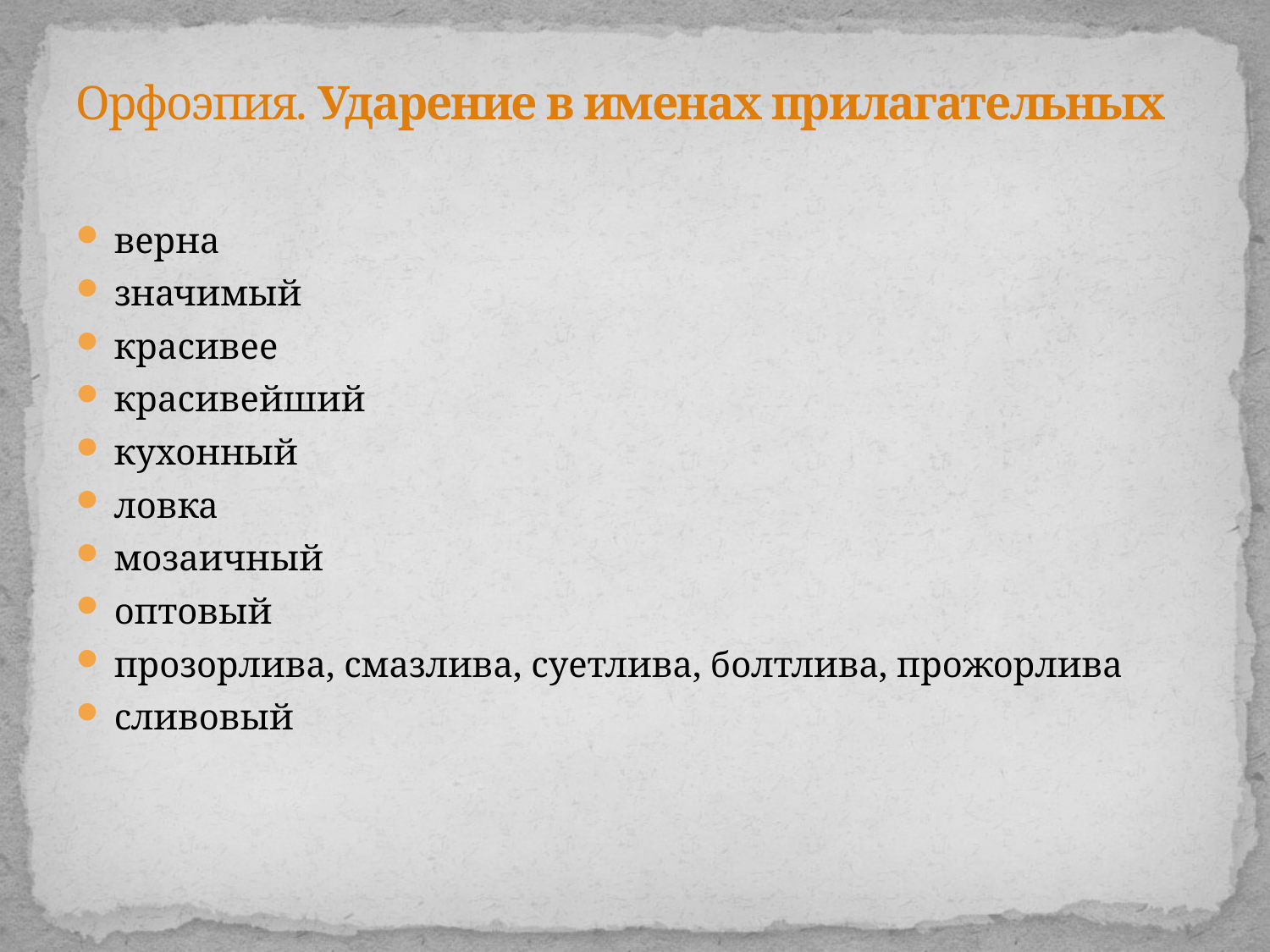

# Орфоэпия. Ударение в именах прилагательных
верна
значимый
красивее
красивейший
кухонный
ловка
мозаичный
оптовый
прозорлива, смазлива, суетлива, болтлива, прожорлива
сливовый